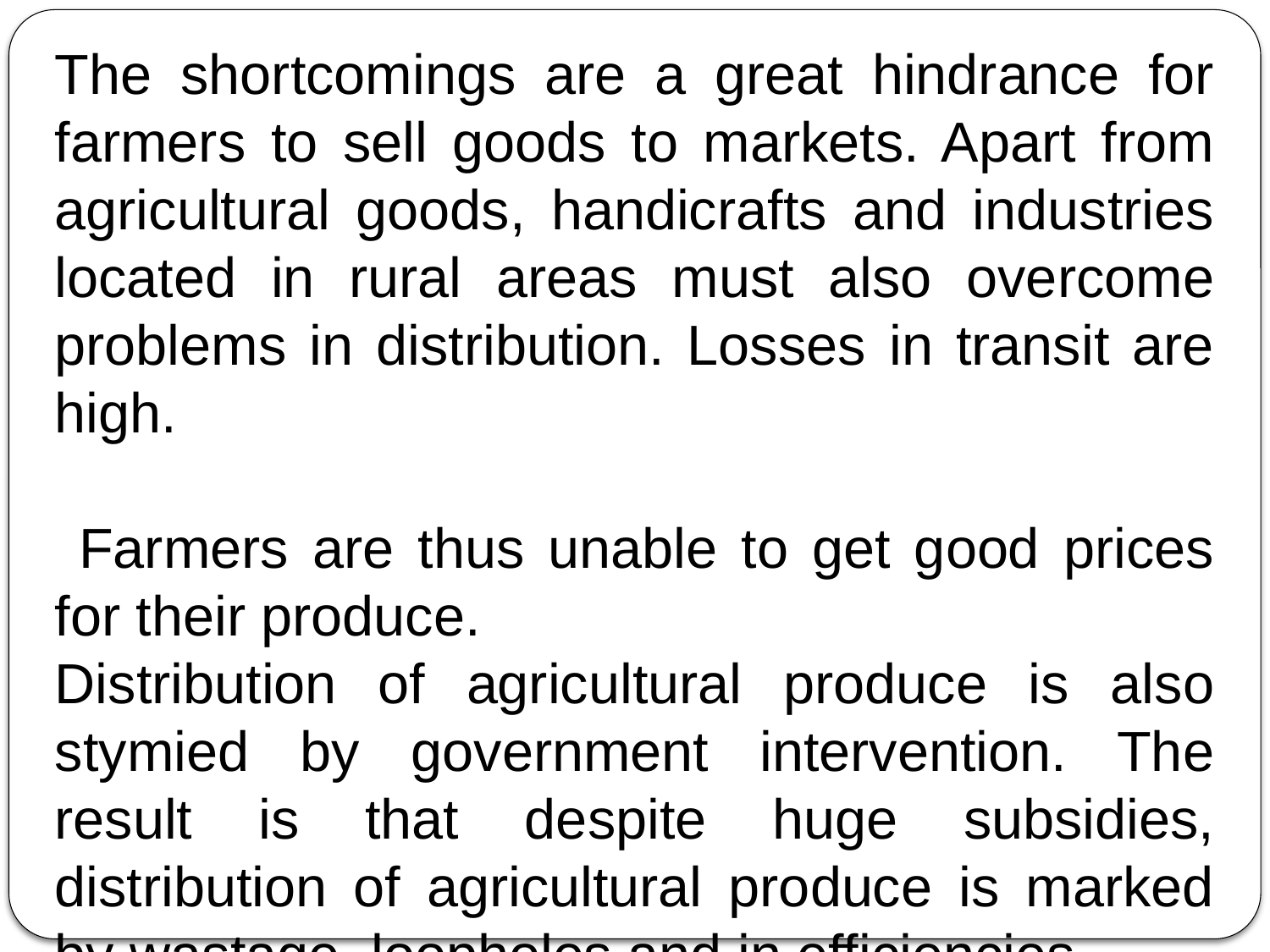

The shortcomings are a great hindrance for farmers to sell goods to markets. Apart from agricultural goods, handicrafts and industries located in rural areas must also overcome problems in distribution. Losses in transit are high.

 Farmers are thus unable to get good prices for their produce.
Distribution of agricultural produce is also stymied by government intervention. The result is that despite huge subsidies, distribution of agricultural produce is marked by wastage, loopholes and in efficiencies.